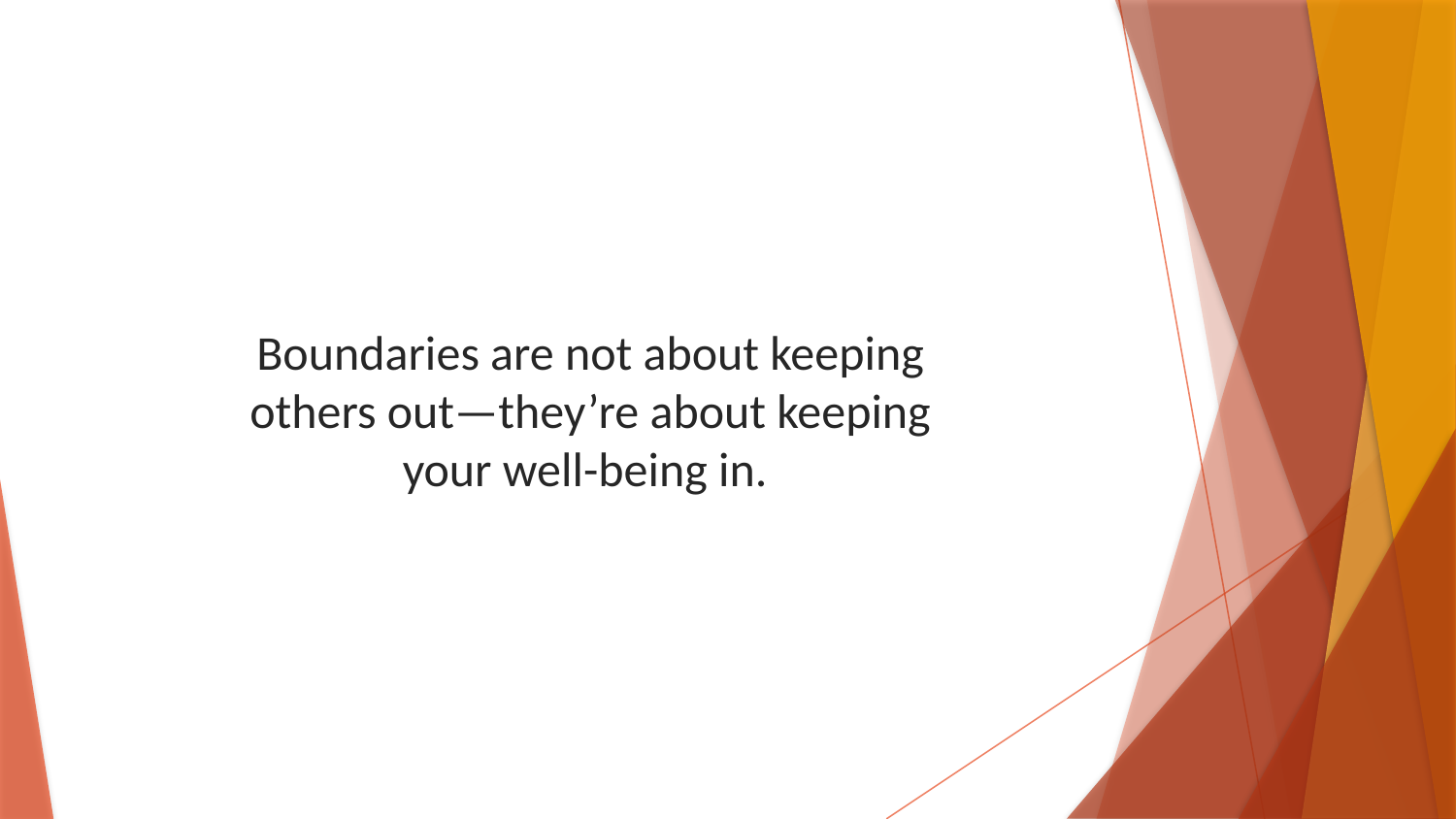

Boundaries are not about keeping others out—they’re about keeping your well-being in.